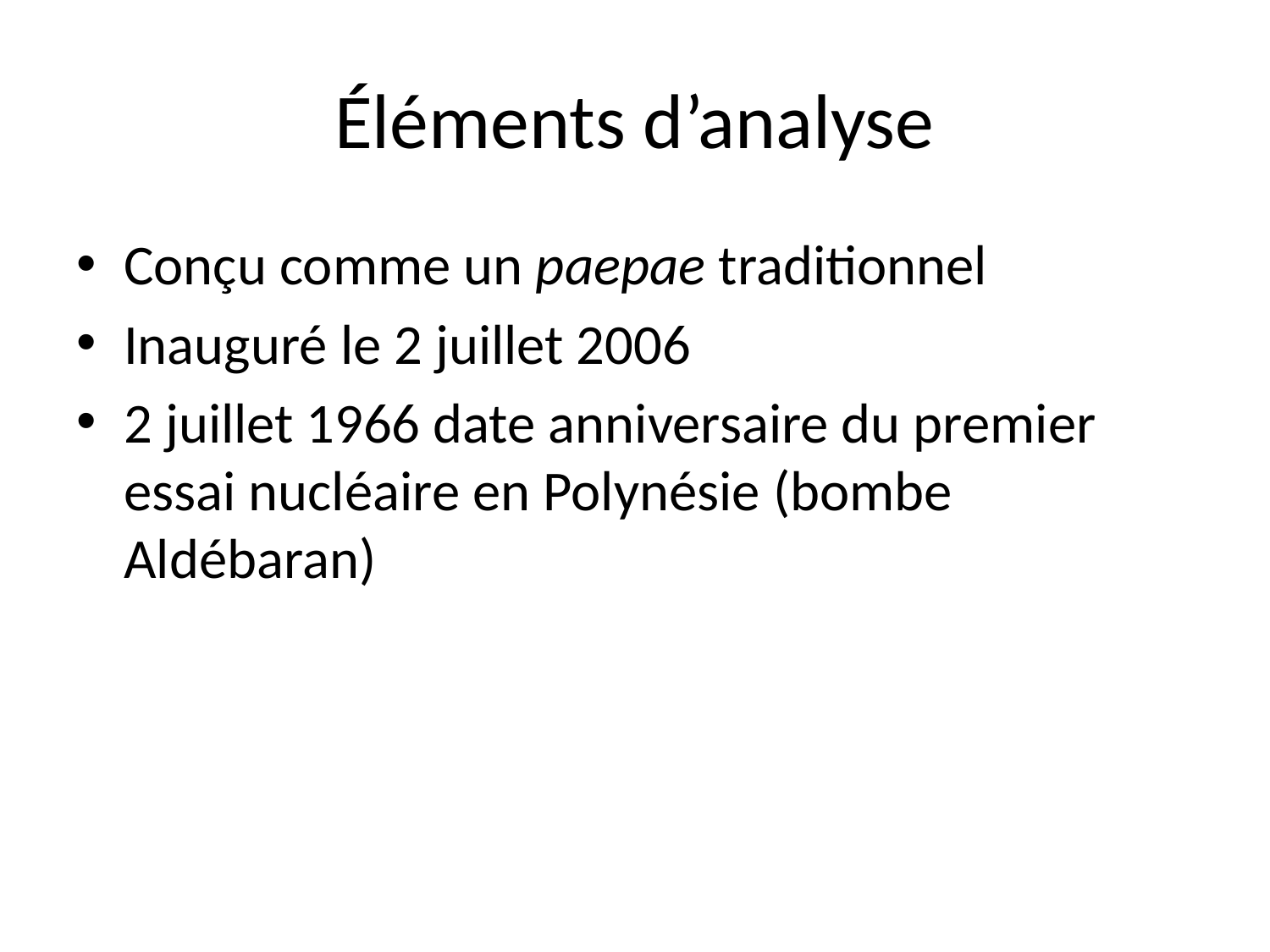

# Éléments d’analyse
Conçu comme un paepae traditionnel
Inauguré le 2 juillet 2006
2 juillet 1966 date anniversaire du premier essai nucléaire en Polynésie (bombe Aldébaran)